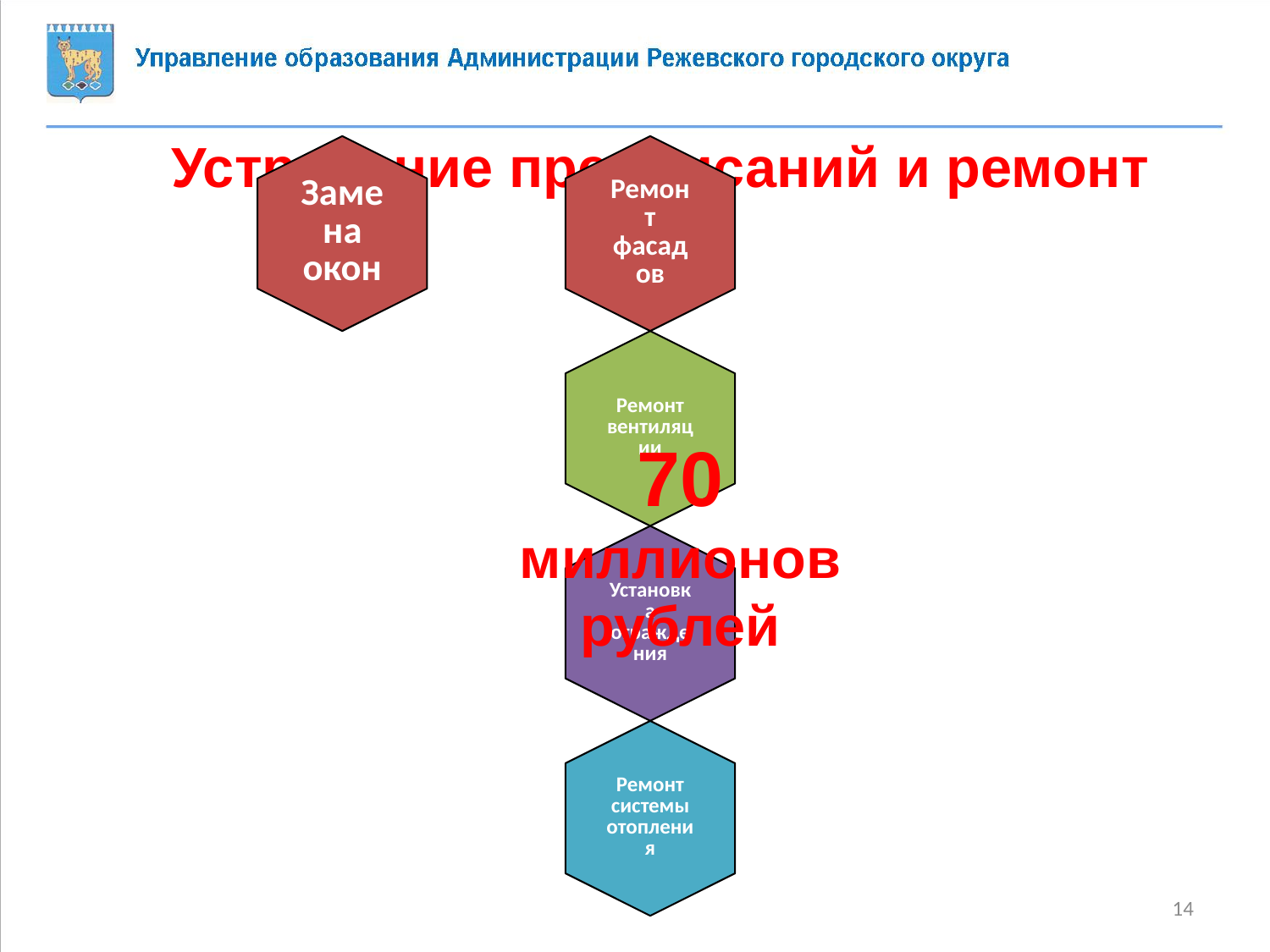

Устранение предписаний и ремонт
Замена окон
Ремонт вентиляции
Установка ограждения
Ремонт системы отопления
70
миллионов
рублей
14